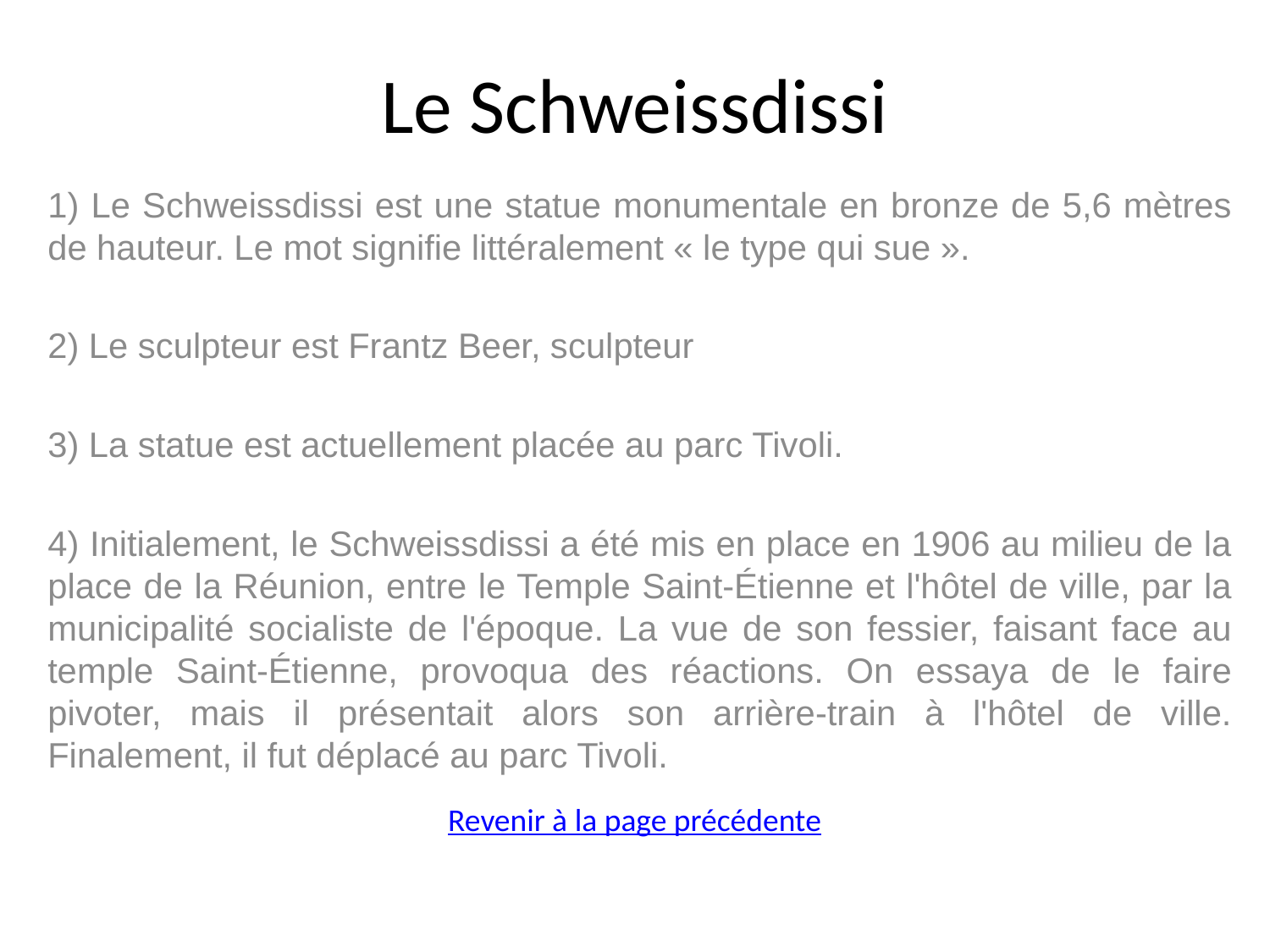

# Le Schweissdissi
1) Le Schweissdissi est une statue monumentale en bronze de 5,6 mètres de hauteur. Le mot signifie littéralement « le type qui sue ».

2) Le sculpteur est Frantz Beer, sculpteur

3) La statue est actuellement placée au parc Tivoli.

4) Initialement, le Schweissdissi a été mis en place en 1906 au milieu de la place de la Réunion, entre le Temple Saint-Étienne et l'hôtel de ville, par la municipalité socialiste de l'époque. La vue de son fessier, faisant face au temple Saint-Étienne, provoqua des réactions. On essaya de le faire pivoter, mais il présentait alors son arrière-train à l'hôtel de ville. Finalement, il fut déplacé au parc Tivoli.

Revenir à la page précédente